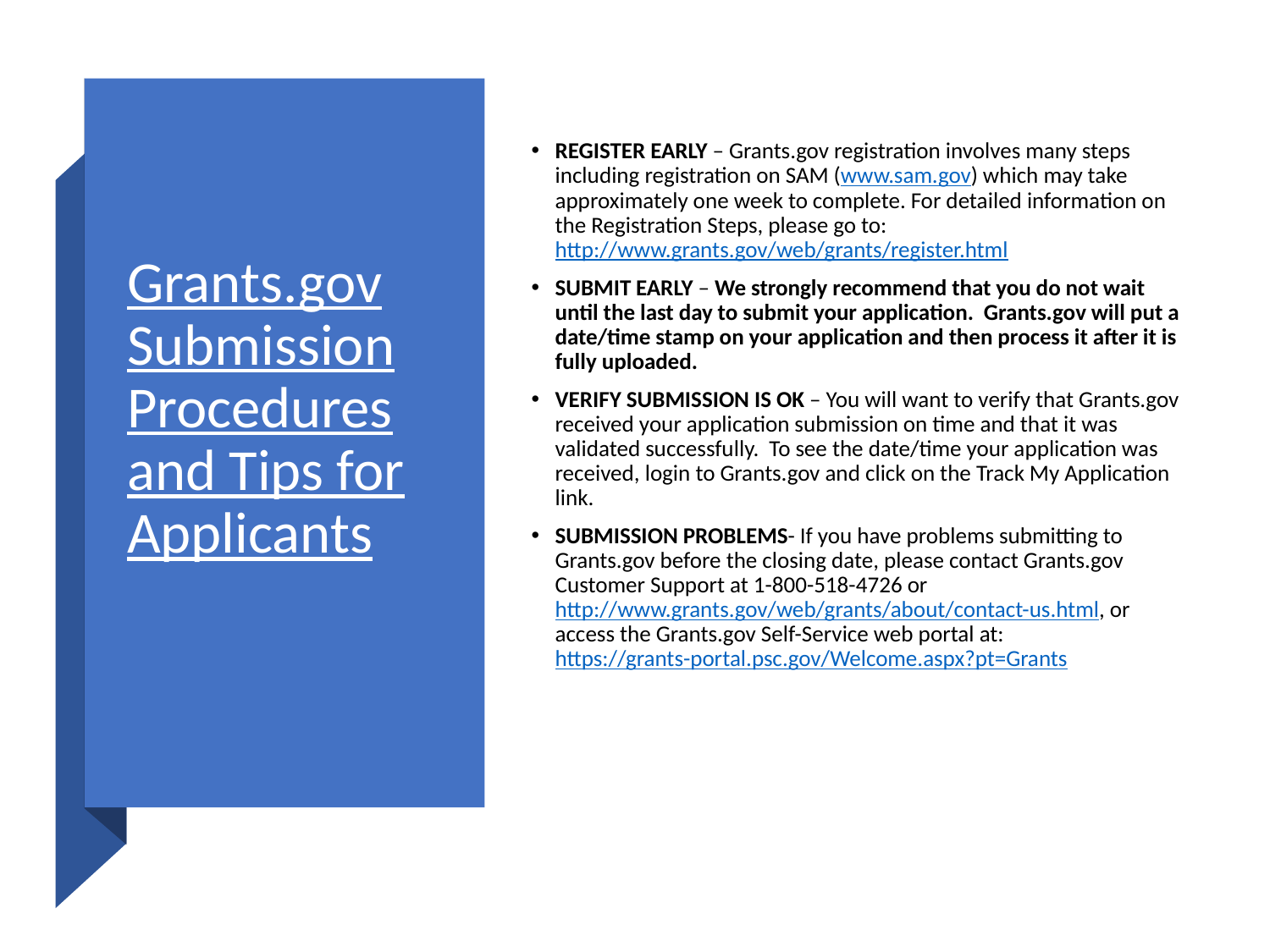

# Grants.gov Submission Procedures and Tips for Applicants
REGISTER EARLY – Grants.gov registration involves many steps including registration on SAM (www.sam.gov) which may take approximately one week to complete. For detailed information on the Registration Steps, please go to: http://www.grants.gov/web/grants/register.html
SUBMIT EARLY – We strongly recommend that you do not wait until the last day to submit your application.  Grants.gov will put a date/time stamp on your application and then process it after it is fully uploaded.
VERIFY SUBMISSION IS OK – You will want to verify that Grants.gov received your application submission on time and that it was validated successfully.  To see the date/time your application was received, login to Grants.gov and click on the Track My Application link.
SUBMISSION PROBLEMS- If you have problems submitting to Grants.gov before the closing date, please contact Grants.gov Customer Support at 1-800-518-4726 or http://www.grants.gov/web/grants/about/contact-us.html, or access the Grants.gov Self-Service web portal at:  https://grants-portal.psc.gov/Welcome.aspx?pt=Grants